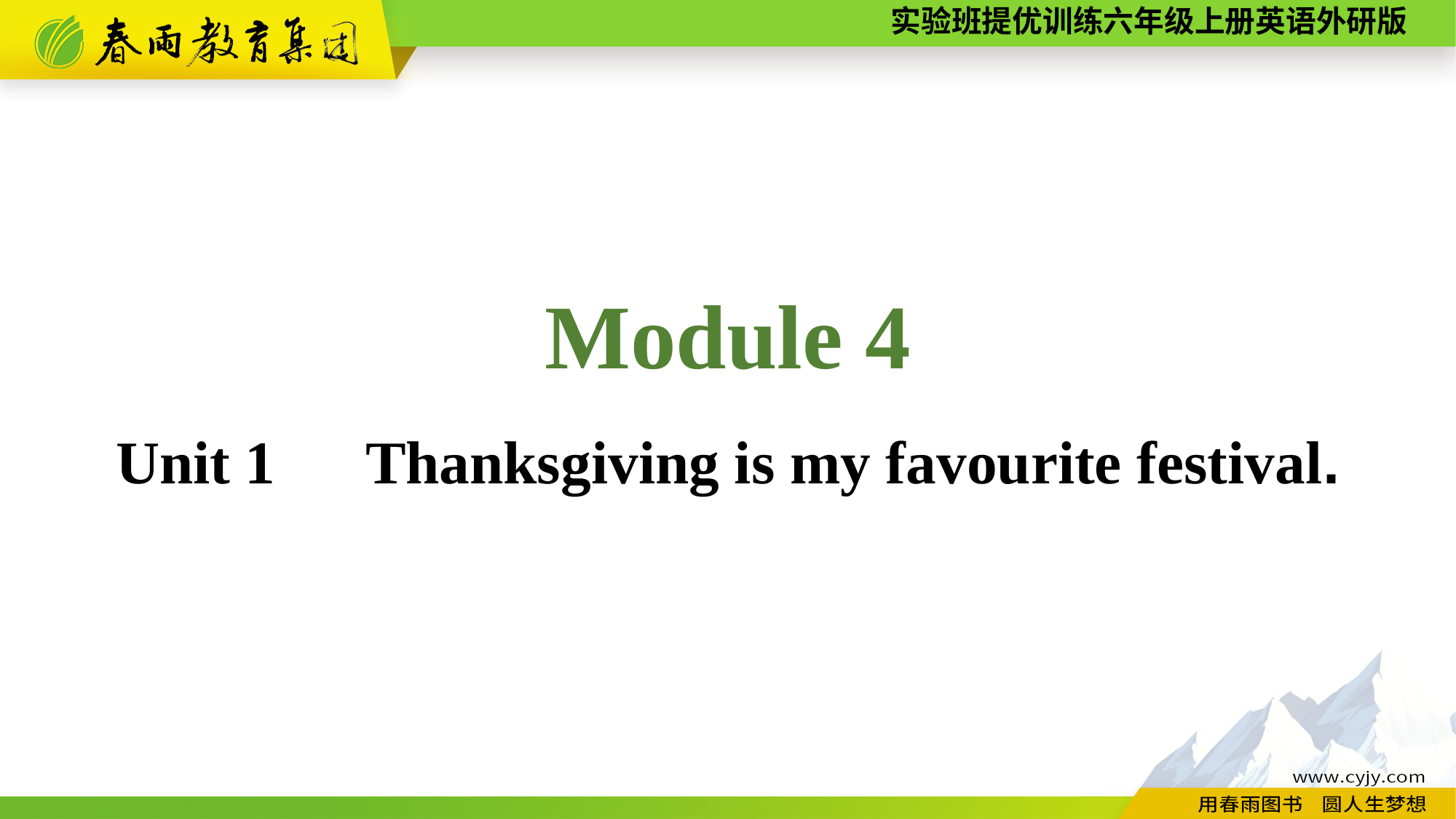

Module 4
Unit 1　Thanksgiving is my favourite festival.